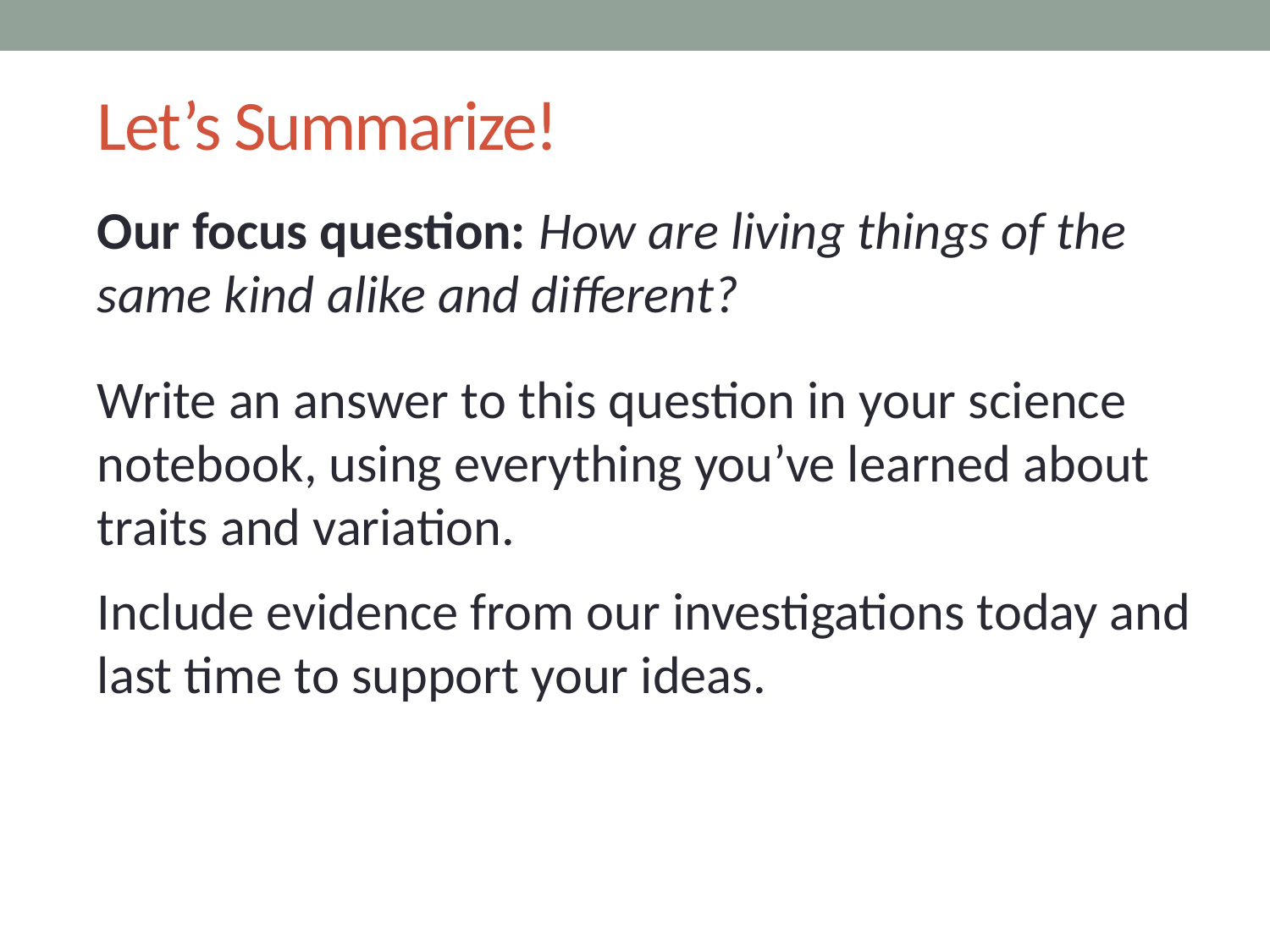

# Let’s Summarize!
Our focus question: How are living things of the same kind alike and different?
Write an answer to this question in your science notebook, using everything you’ve learned about traits and variation.
Include evidence from our investigations today and last time to support your ideas.